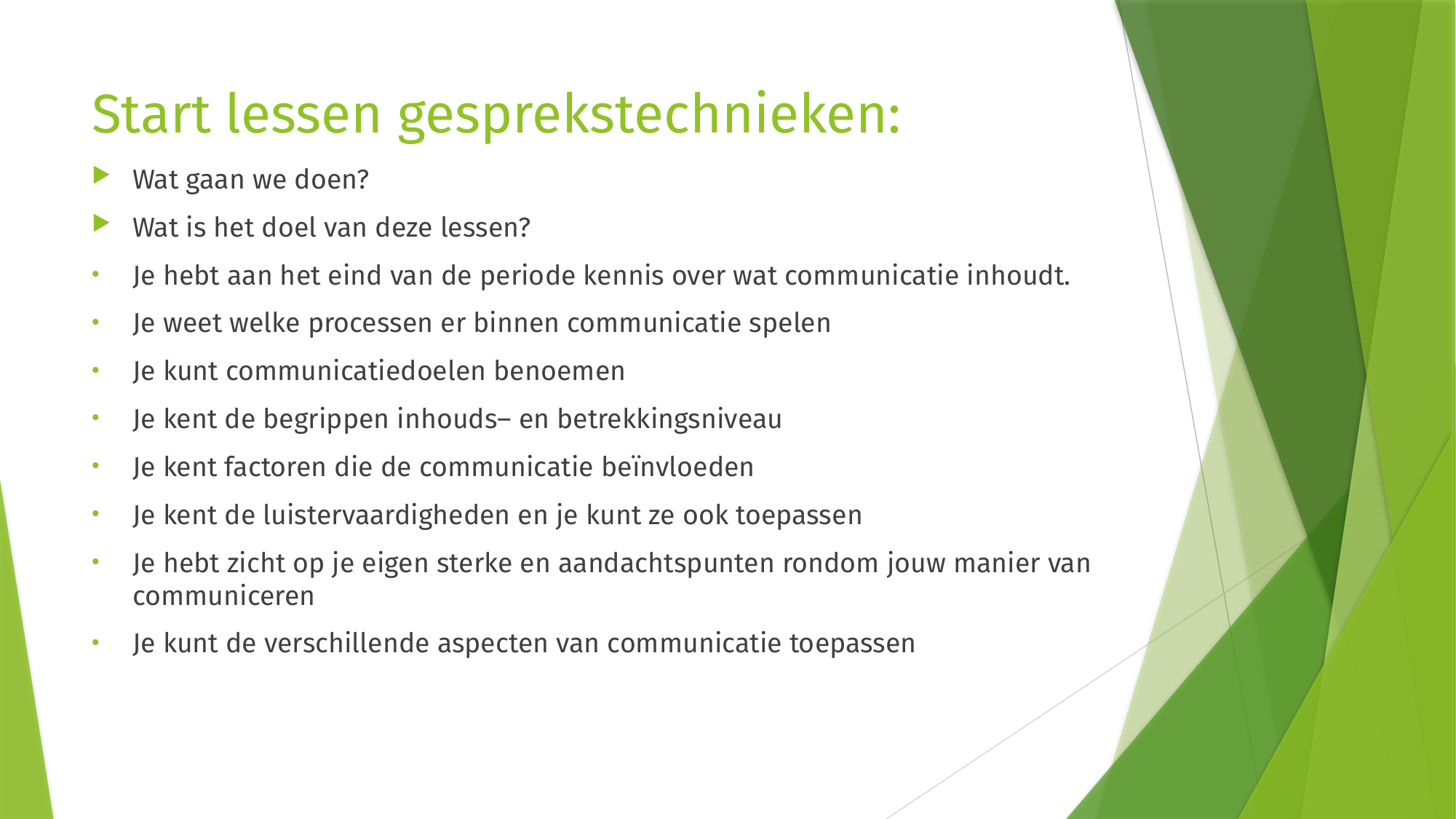

# Start lessen gesprekstechnieken:
Wat gaan we doen?
Wat is het doel van deze lessen?
Je hebt aan het eind van de periode kennis over wat communicatie inhoudt.
Je weet welke processen er binnen communicatie spelen
Je kunt communicatiedoelen benoemen
Je kent de begrippen inhouds– en betrekkingsniveau
Je kent factoren die de communicatie beïnvloeden
Je kent de luistervaardigheden en je kunt ze ook toepassen
Je hebt zicht op je eigen sterke en aandachtspunten rondom jouw manier van communiceren
Je kunt de verschillende aspecten van communicatie toepassen